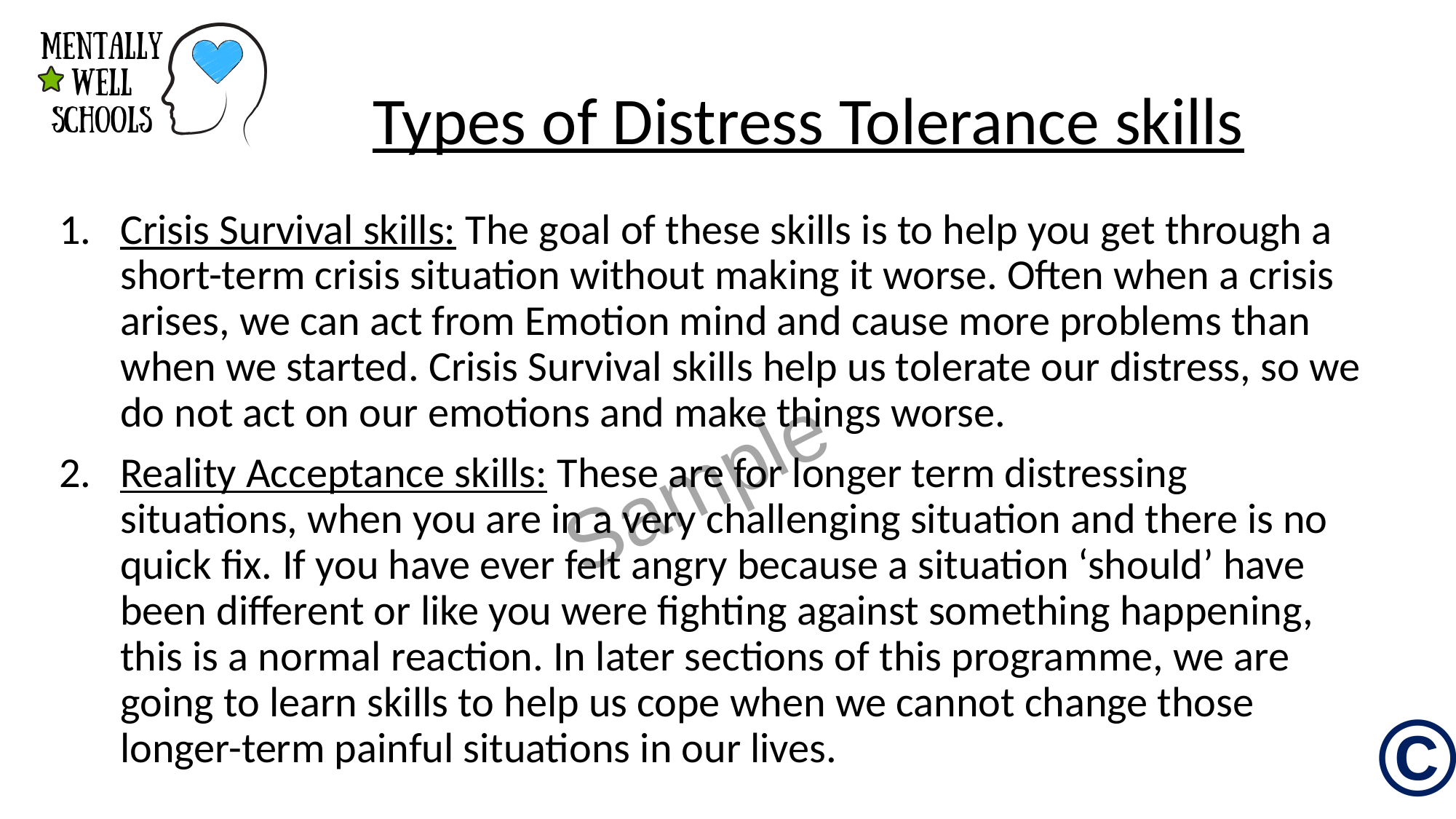

# Types of Distress Tolerance skills
Crisis Survival skills: The goal of these skills is to help you get through a short-term crisis situation without making it worse. Often when a crisis arises, we can act from Emotion mind and cause more problems than when we started. Crisis Survival skills help us tolerate our distress, so we do not act on our emotions and make things worse.
Reality Acceptance skills: These are for longer term distressing situations, when you are in a very challenging situation and there is no quick fix. If you have ever felt angry because a situation ‘should’ have been different or like you were fighting against something happening, this is a normal reaction. In later sections of this programme, we are going to learn skills to help us cope when we cannot change those longer-term painful situations in our lives.